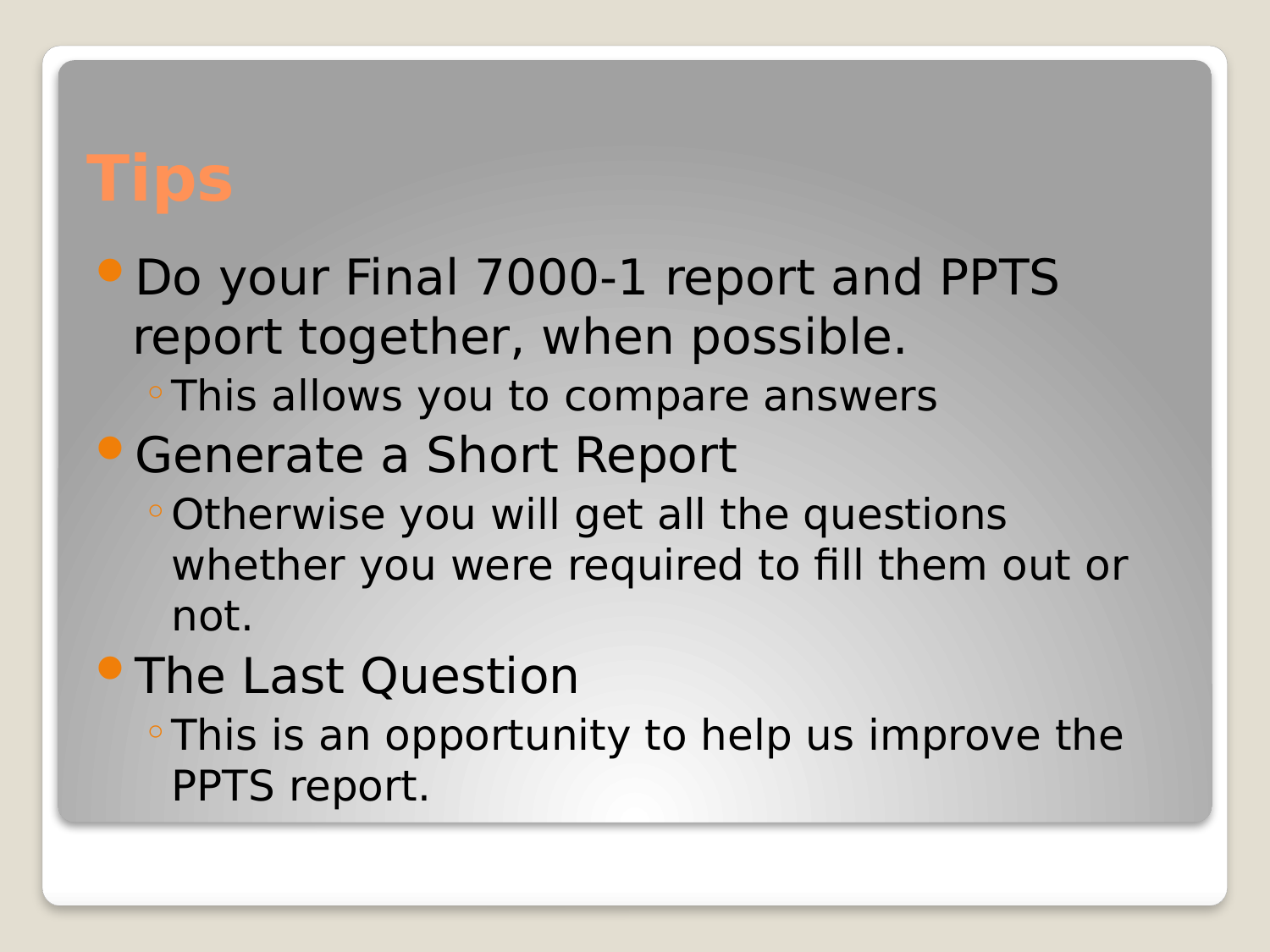

# Tips
Do your Final 7000-1 report and PPTS report together, when possible.
This allows you to compare answers
Generate a Short Report
Otherwise you will get all the questions whether you were required to fill them out or not.
The Last Question
This is an opportunity to help us improve the PPTS report.